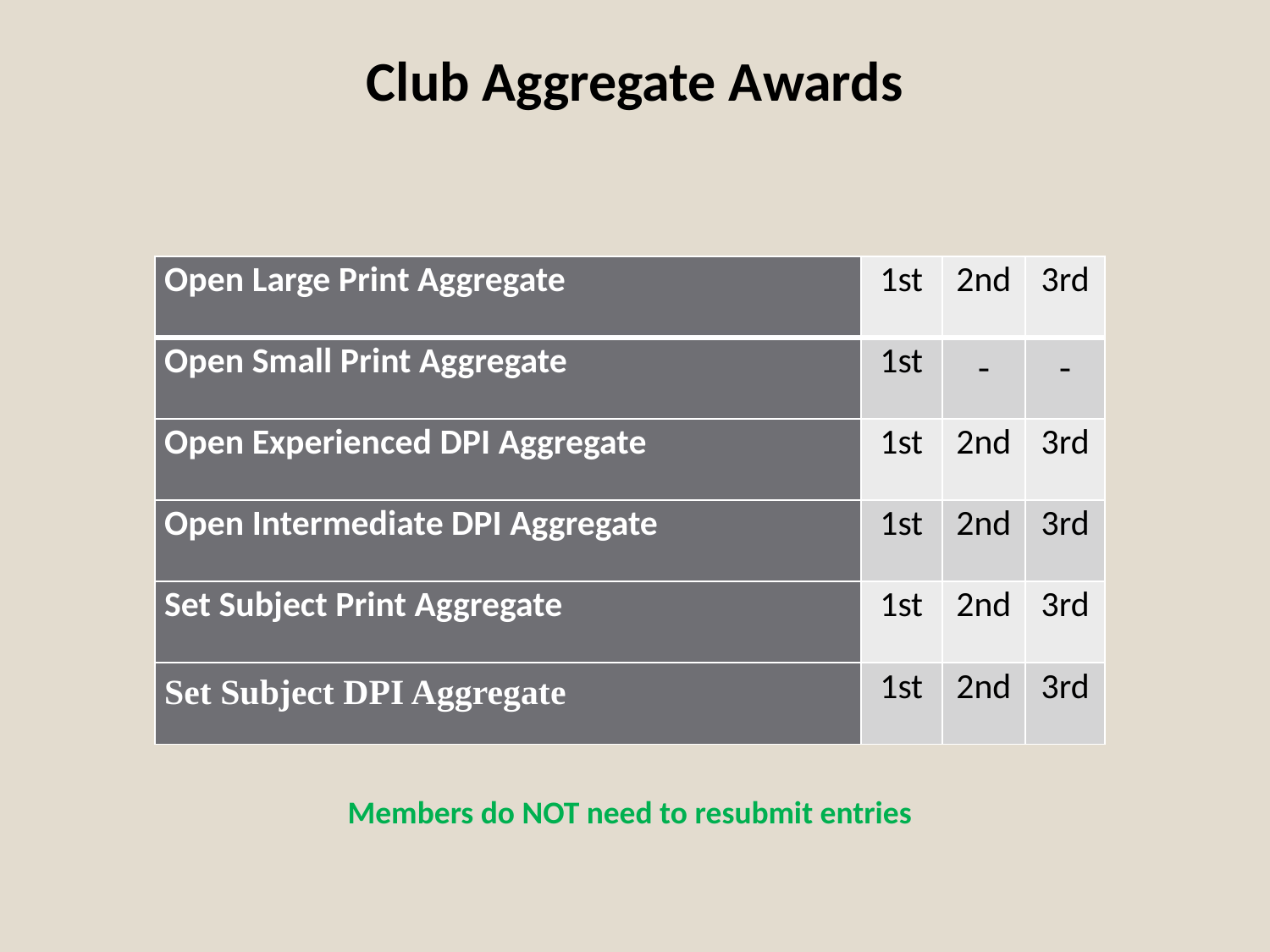

# Club Aggregate Awards
| Open Large Print Aggregate | 1st | 2nd | 3rd |
| --- | --- | --- | --- |
| Open Small Print Aggregate | 1st | - | - |
| Open Experienced DPI Aggregate | 1st | 2nd | 3rd |
| Open Intermediate DPI Aggregate | 1st | 2nd | 3rd |
| Set Subject Print Aggregate | 1st | 2nd | 3rd |
| Set Subject DPI Aggregate | 1st | 2nd | 3rd |
Members do NOT need to resubmit entries